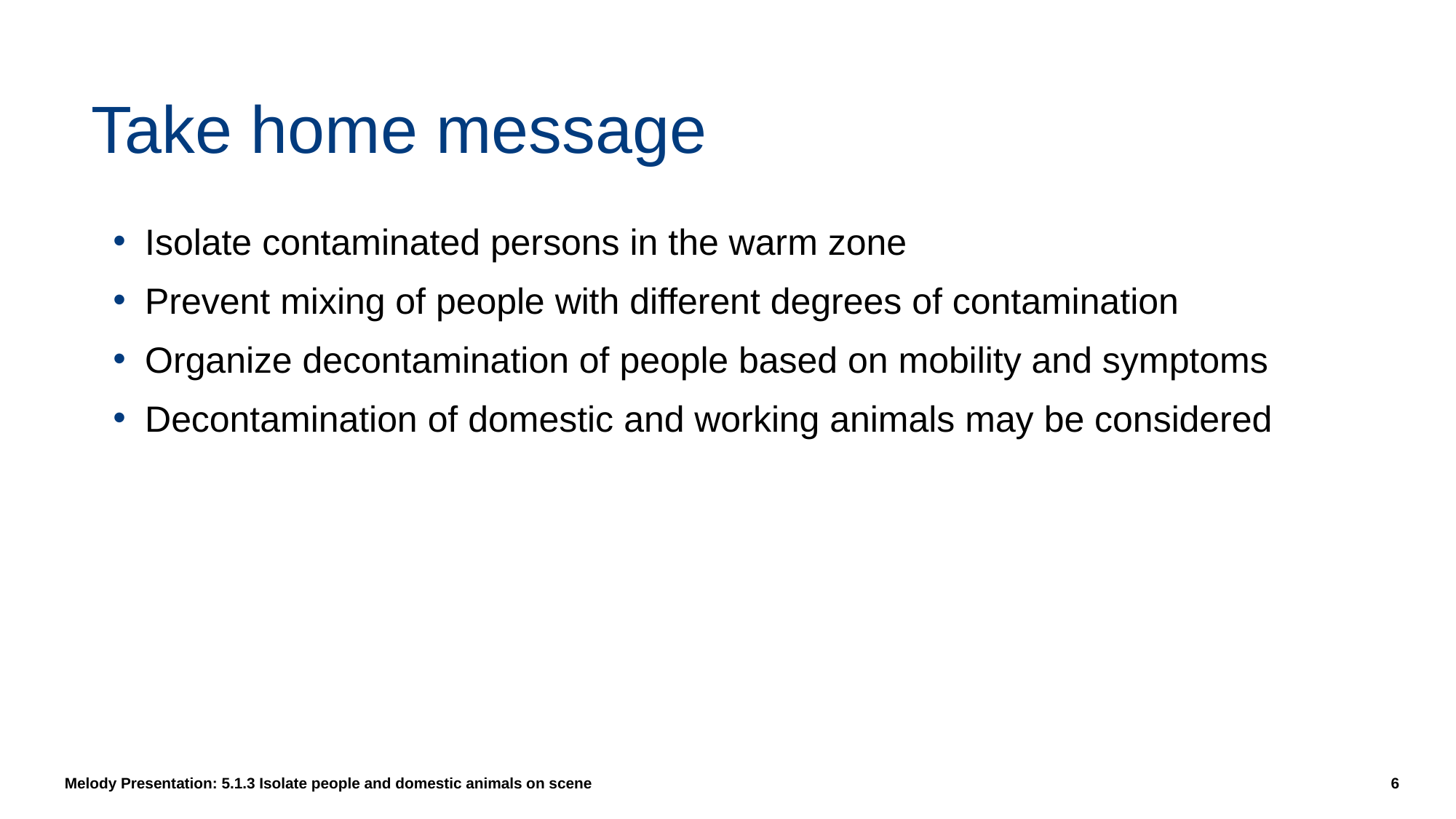

# Take home message
Isolate contaminated persons in the warm zone
Prevent mixing of people with different degrees of contamination
Organize decontamination of people based on mobility and symptoms
Decontamination of domestic and working animals may be considered
Melody Presentation: 5.1.3 Isolate people and domestic animals on scene
6